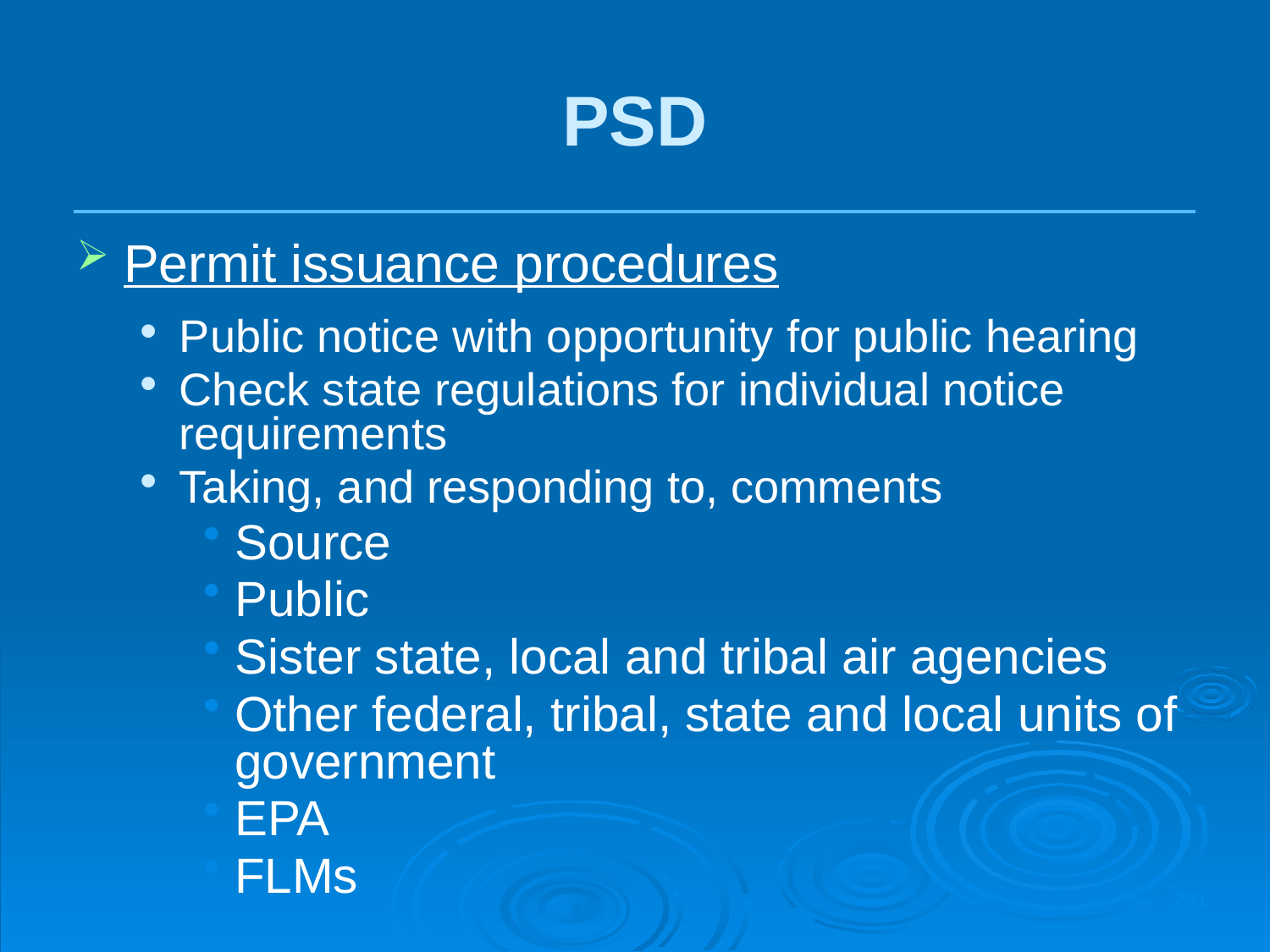

PSD
Permit issuance procedures

Public notice with opportunity for public hearing
Check state regulations for individual notice requirements
Taking, and responding to, comments
Source
Public
Sister state, local and tribal air agencies
Other federal, tribal, state and local units of government
EPA
FLMs
231